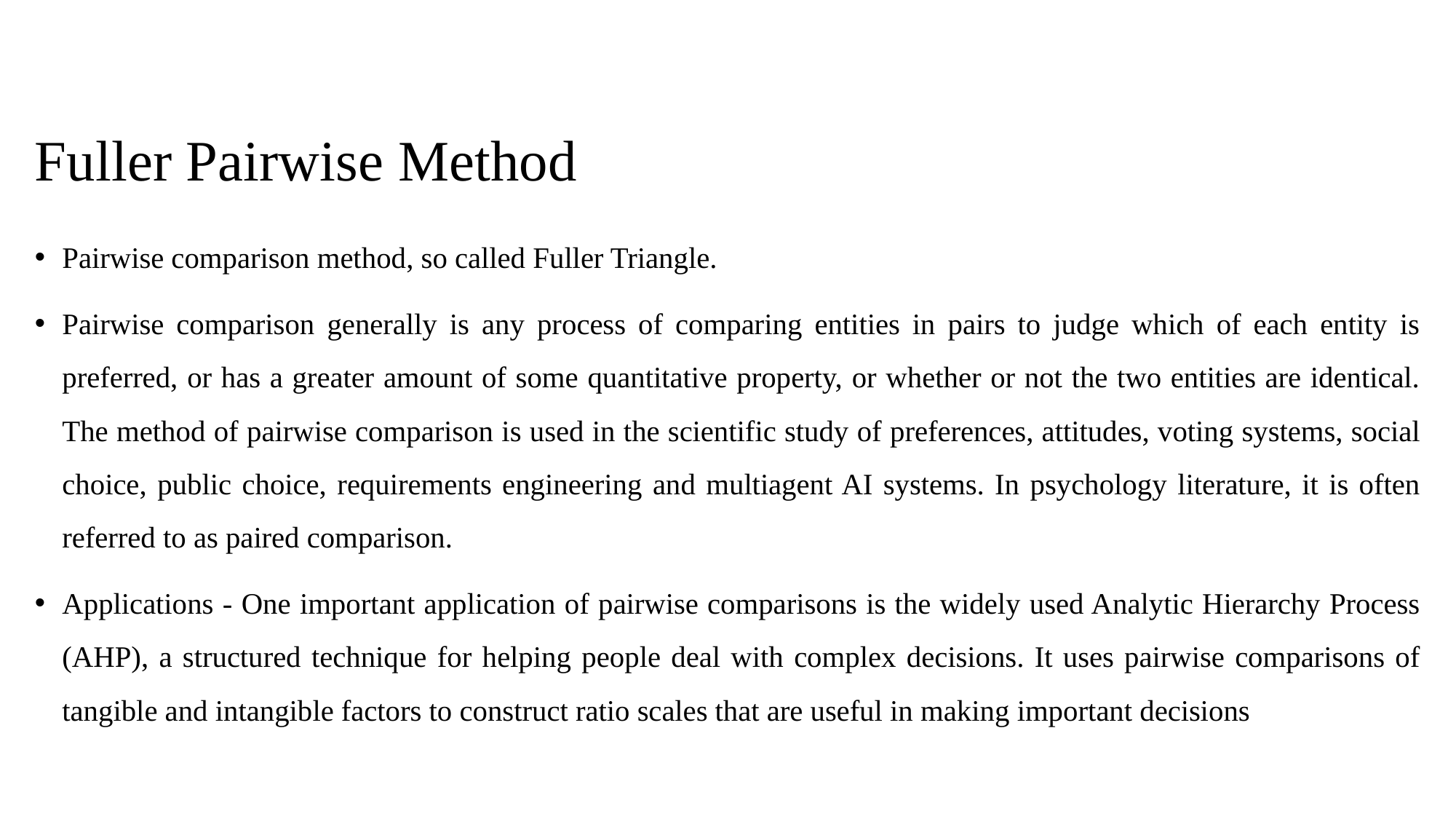

# Fuller Pairwise Method
Pairwise comparison method, so called Fuller Triangle.
Pairwise comparison generally is any process of comparing entities in pairs to judge which of each entity is preferred, or has a greater amount of some quantitative property, or whether or not the two entities are identical. The method of pairwise comparison is used in the scientific study of preferences, attitudes, voting systems, social choice, public choice, requirements engineering and multiagent AI systems. In psychology literature, it is often referred to as paired comparison.
Applications - One important application of pairwise comparisons is the widely used Analytic Hierarchy Process (AHP), a structured technique for helping people deal with complex decisions. It uses pairwise comparisons of tangible and intangible factors to construct ratio scales that are useful in making important decisions